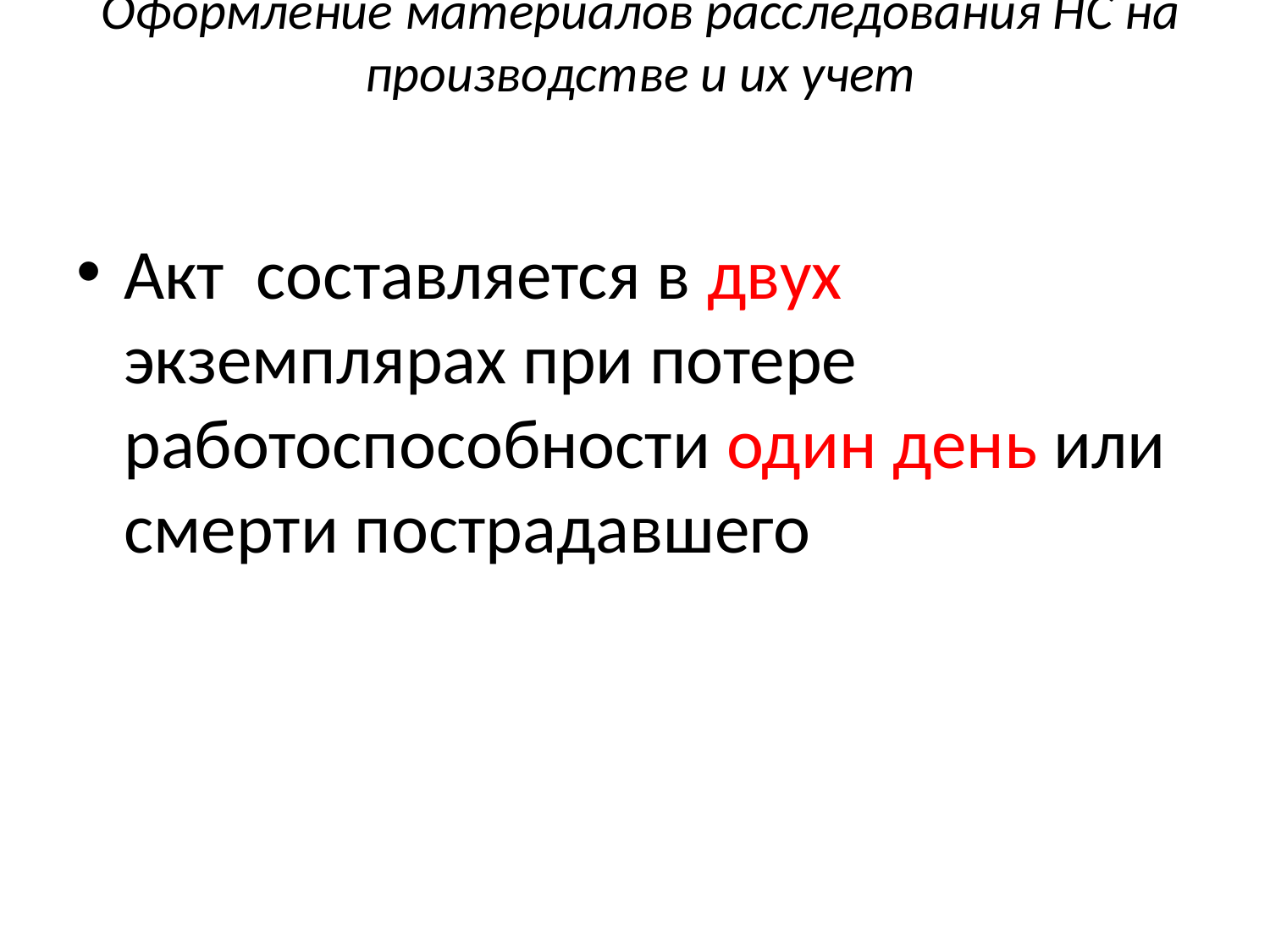

# Оформление материалов расследования НС на производстве и их учет
Акт  составляется в двух экземплярах при потере работоспособности один день или смерти пострадавшего